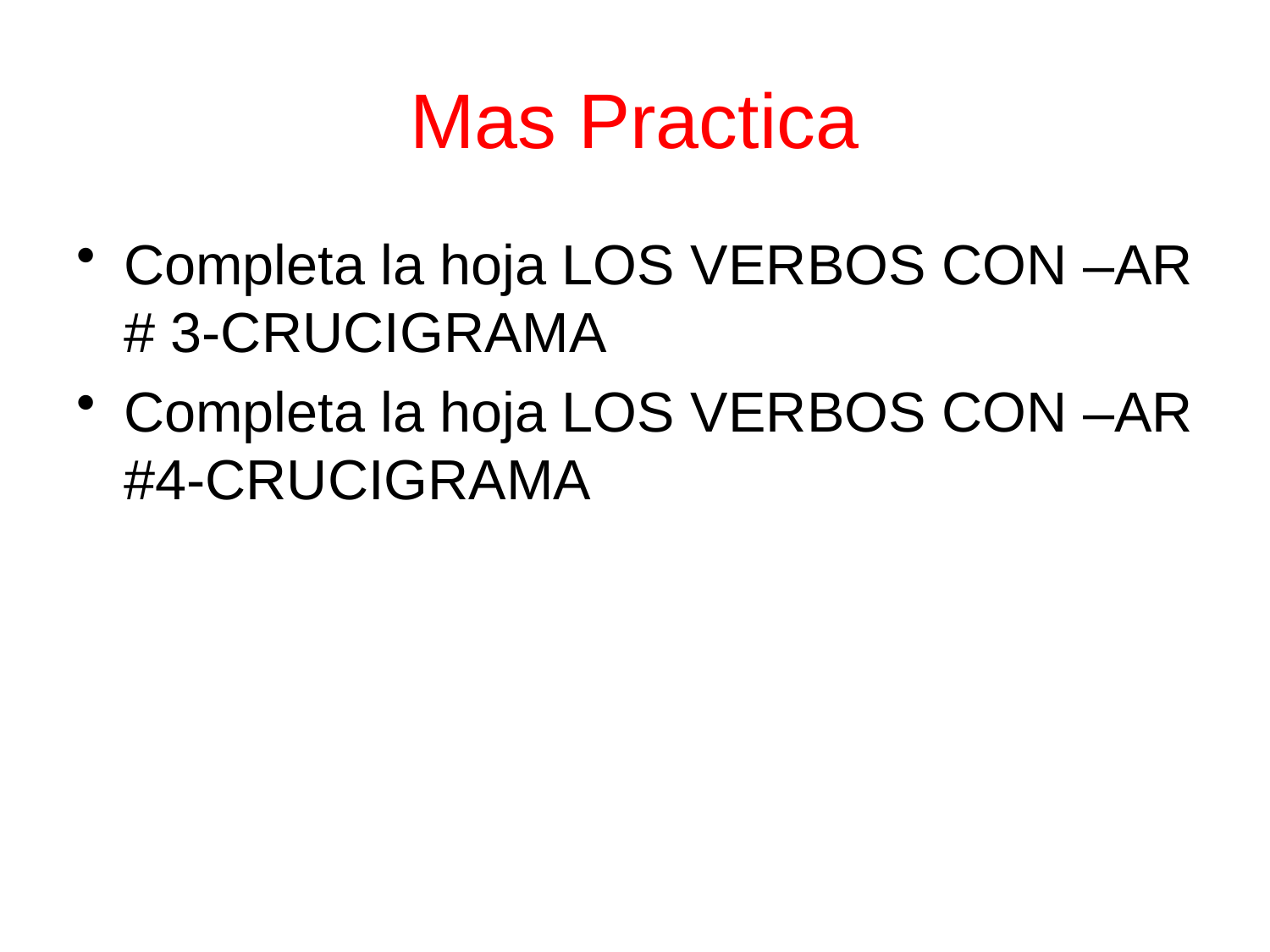

# Mas Practica
Completa la hoja LOS VERBOS CON –AR # 3-CRUCIGRAMA
Completa la hoja LOS VERBOS CON –AR #4-CRUCIGRAMA